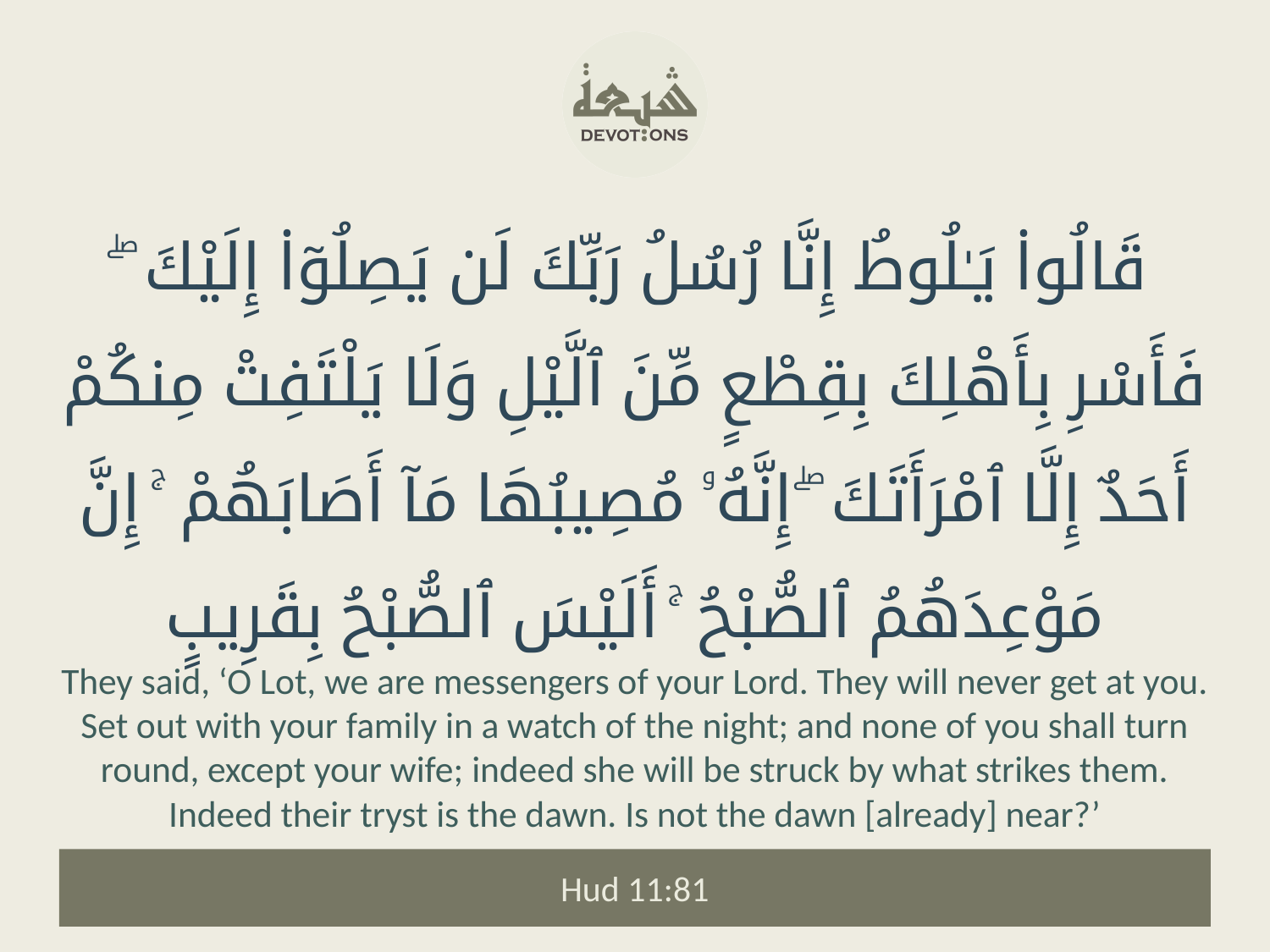

قَالُوا۟ يَـٰلُوطُ إِنَّا رُسُلُ رَبِّكَ لَن يَصِلُوٓا۟ إِلَيْكَ ۖ فَأَسْرِ بِأَهْلِكَ بِقِطْعٍ مِّنَ ٱلَّيْلِ وَلَا يَلْتَفِتْ مِنكُمْ أَحَدٌ إِلَّا ٱمْرَأَتَكَ ۖ إِنَّهُۥ مُصِيبُهَا مَآ أَصَابَهُمْ ۚ إِنَّ مَوْعِدَهُمُ ٱلصُّبْحُ ۚ أَلَيْسَ ٱلصُّبْحُ بِقَرِيبٍ
They said, ‘O Lot, we are messengers of your Lord. They will never get at you. Set out with your family in a watch of the night; and none of you shall turn round, except your wife; indeed she will be struck by what strikes them. Indeed their tryst is the dawn. Is not the dawn [already] near?’
Hud 11:81